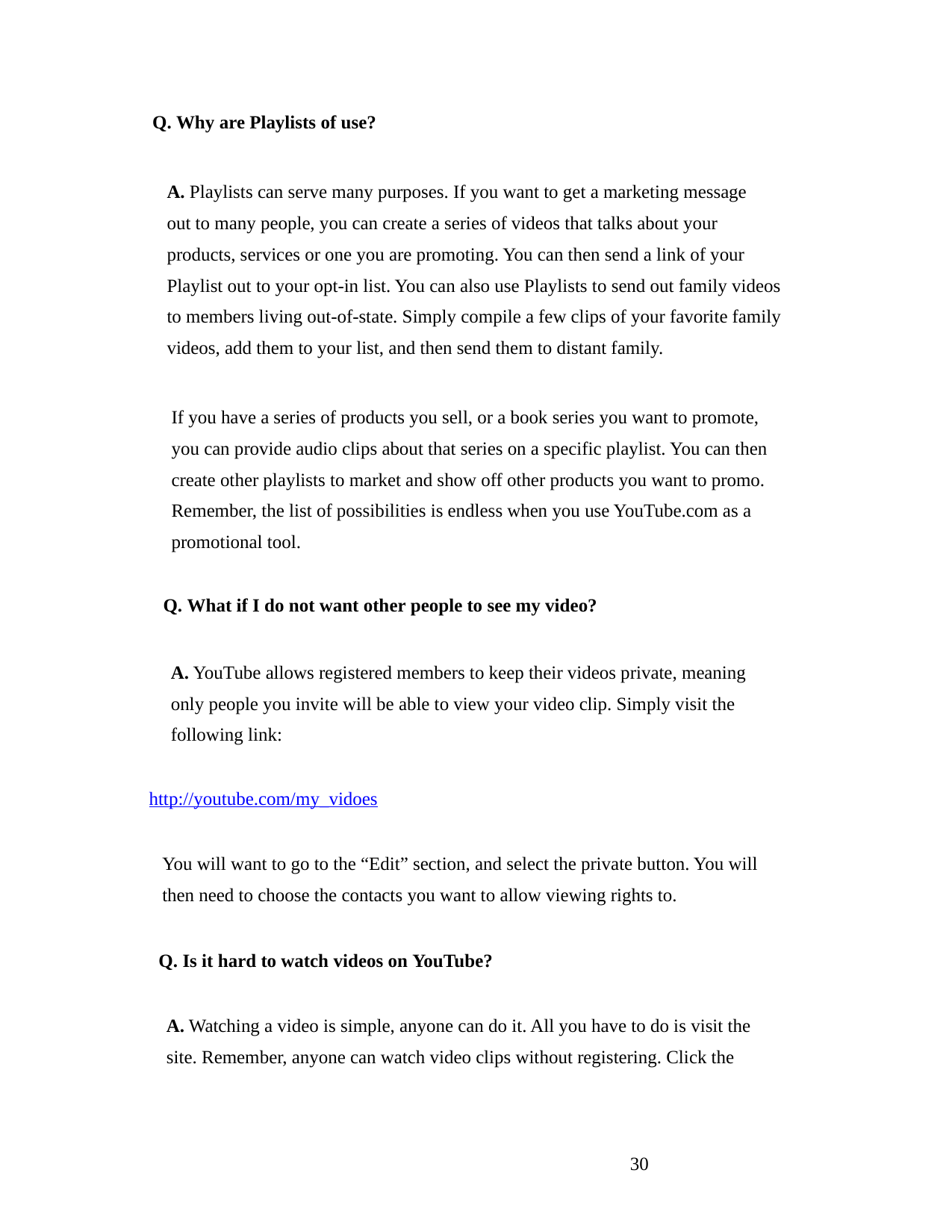

Q. Why are Playlists of use?
A. Playlists can serve many purposes. If you want to get a marketing message
out to many people, you can create a series of videos that talks about your
products, services or one you are promoting. You can then send a link of your
Playlist out to your opt-in list. You can also use Playlists to send out family videos
to members living out-of-state. Simply compile a few clips of your favorite family
videos, add them to your list, and then send them to distant family.
If you have a series of products you sell, or a book series you want to promote,
you can provide audio clips about that series on a specific playlist. You can then
create other playlists to market and show off other products you want to promo.
Remember, the list of possibilities is endless when you use YouTube.com as a
promotional tool.
Q. What if I do not want other people to see my video?
A. YouTube allows registered members to keep their videos private, meaning
only people you invite will be able to view your video clip. Simply visit the
following link:
http://youtube.com/my_vidoes
You will want to go to the “Edit” section, and select the private button. You will
then need to choose the contacts you want to allow viewing rights to.
Q. Is it hard to watch videos on YouTube?
A. Watching a video is simple, anyone can do it. All you have to do is visit the
site. Remember, anyone can watch video clips without registering. Click the
30